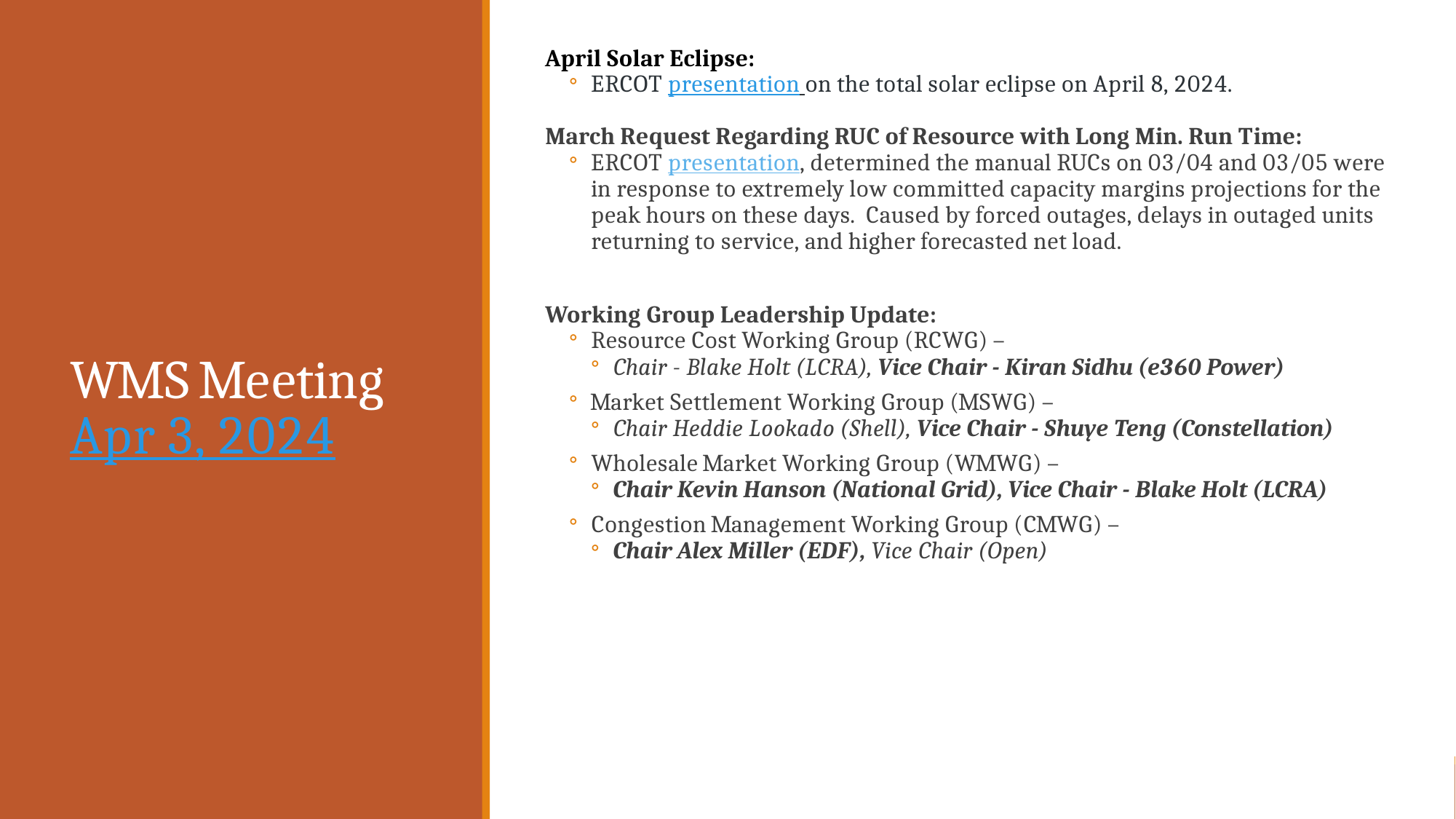

April Solar Eclipse:
ERCOT presentation on the total solar eclipse on April 8, 2024.

March Request Regarding RUC of Resource with Long Min. Run Time:
ERCOT presentation, determined the manual RUCs on 03/04 and 03/05 were in response to extremely low committed capacity margins projections for the peak hours on these days.  Caused by forced outages, delays in outaged units returning to service, and higher forecasted net load.

Working Group Leadership Update:
Resource Cost Working Group (RCWG) –
Chair - Blake Holt (LCRA), Vice Chair - Kiran Sidhu (e360 Power)
Market Settlement Working Group (MSWG) –
Chair Heddie Lookado (Shell), Vice Chair - Shuye Teng (Constellation)
Wholesale Market Working Group (WMWG) –
Chair Kevin Hanson (National Grid), Vice Chair - Blake Holt (LCRA)
Congestion Management Working Group (CMWG) –
Chair Alex Miller (EDF), Vice Chair (Open)

# WMS Meeting  Apr 3, 2024